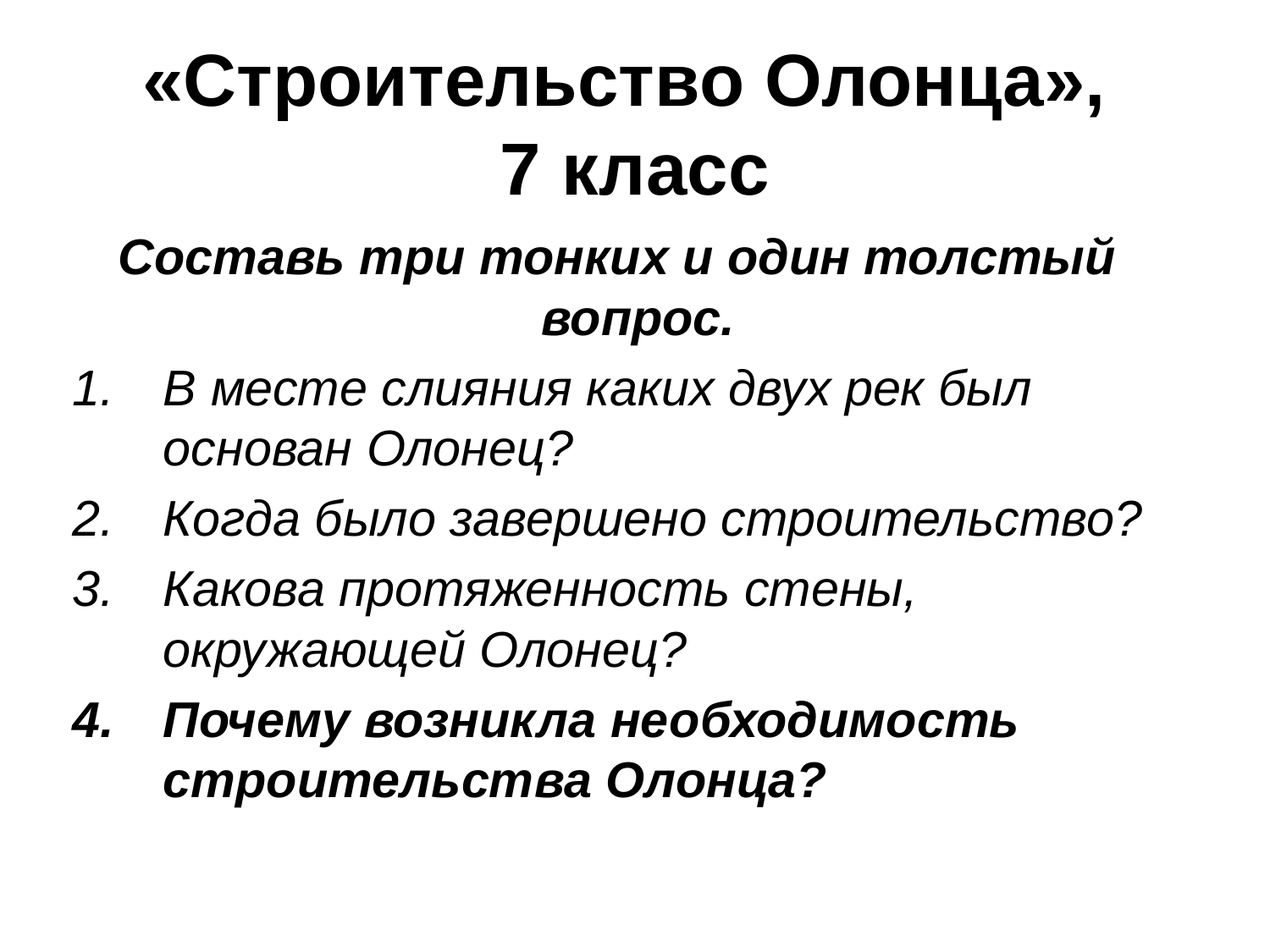

# «Строительство Олонца», 7 класс
Составь три тонких и один толстый вопрос.
В месте слияния каких двух рек был основан Олонец?
Когда было завершено строительство?
Какова протяженность стены, окружающей Олонец?
Почему возникла необходимость строительства Олонца?